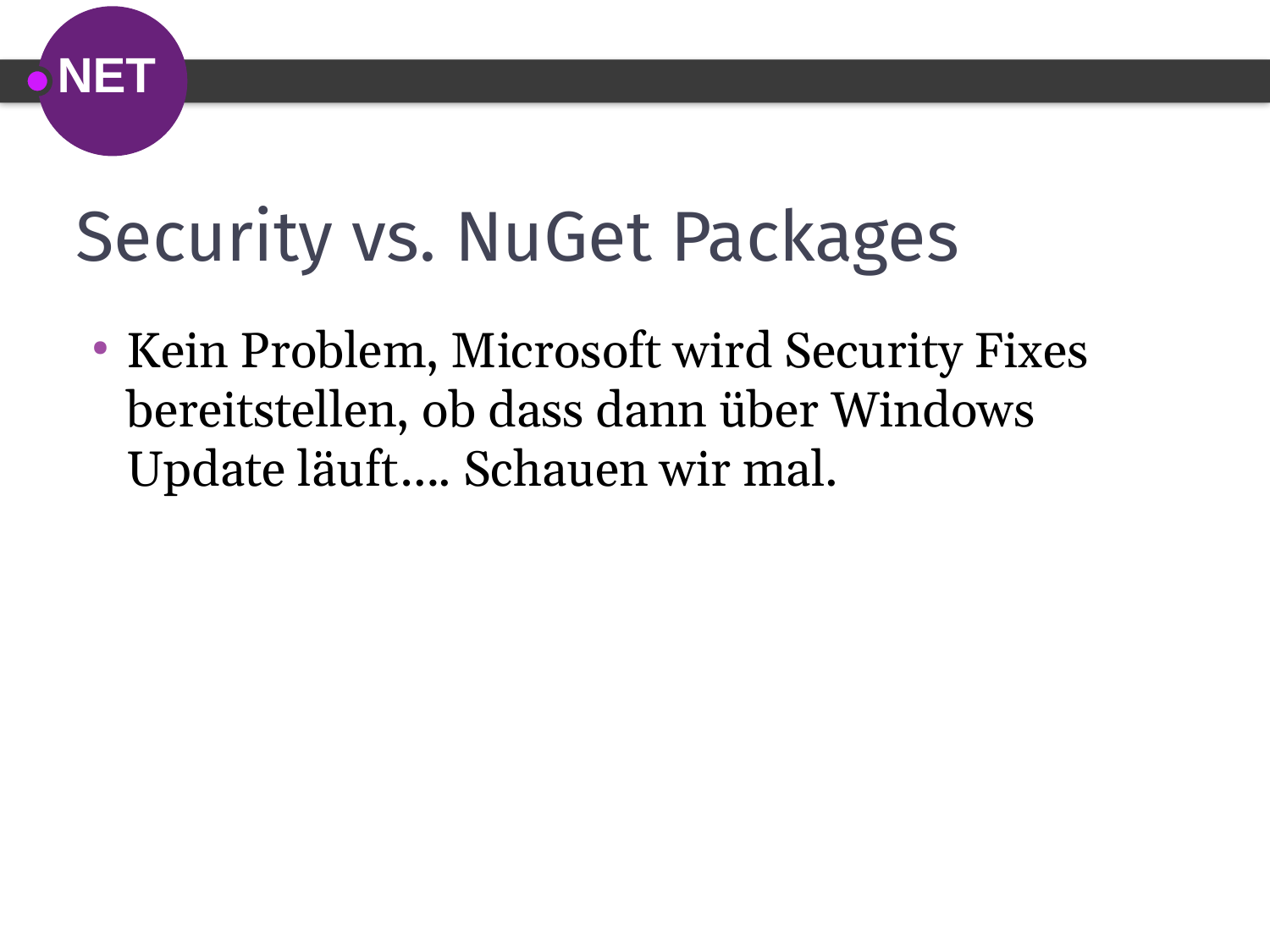

# Security vs. NuGet Packages
Kein Problem, Microsoft wird Security Fixes bereitstellen, ob dass dann über Windows Update läuft…. Schauen wir mal.